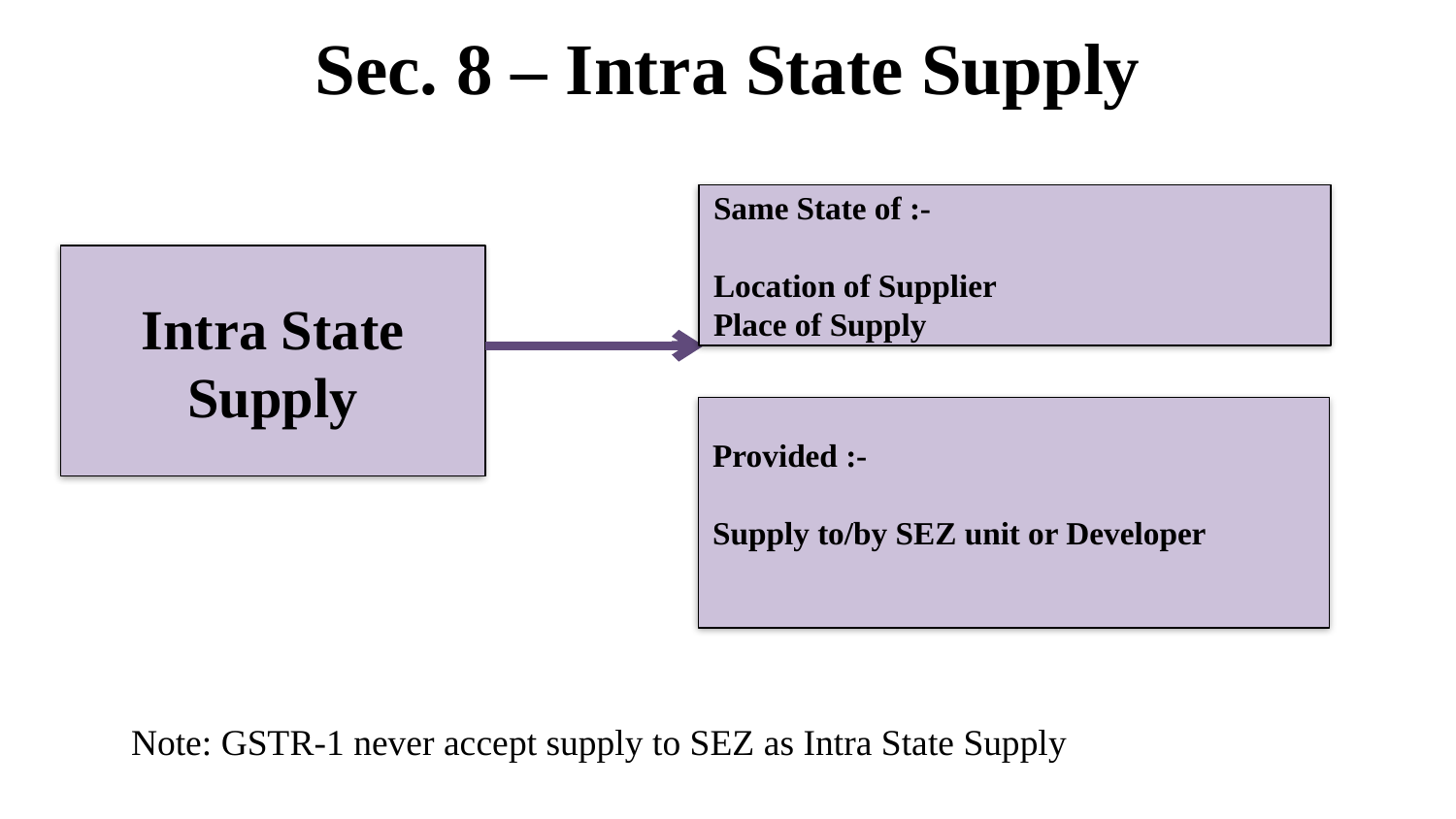

# Sec. 8 – Intra State Supply
Same State of :-

Location of Supplier
Place of Supply
Intra State Supply
Provided :-

Supply to/by SEZ unit or Developer

Note: GSTR-1 never accept supply to SEZ as Intra State Supply